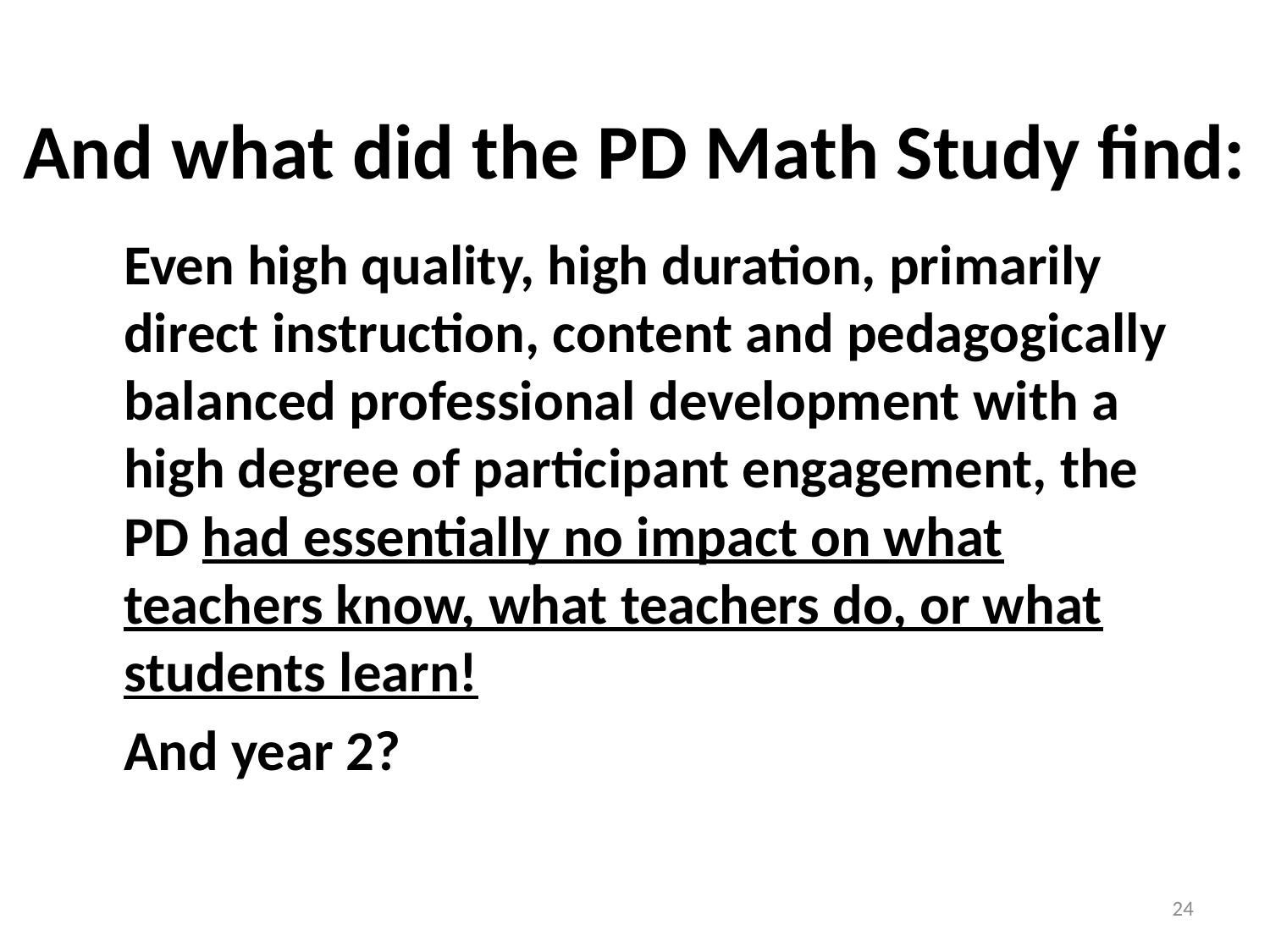

# And what did the PD Math Study find:
	Even high quality, high duration, primarily direct instruction, content and pedagogically balanced professional development with a high degree of participant engagement, the PD had essentially no impact on what teachers know, what teachers do, or what students learn!
	And year 2?
24